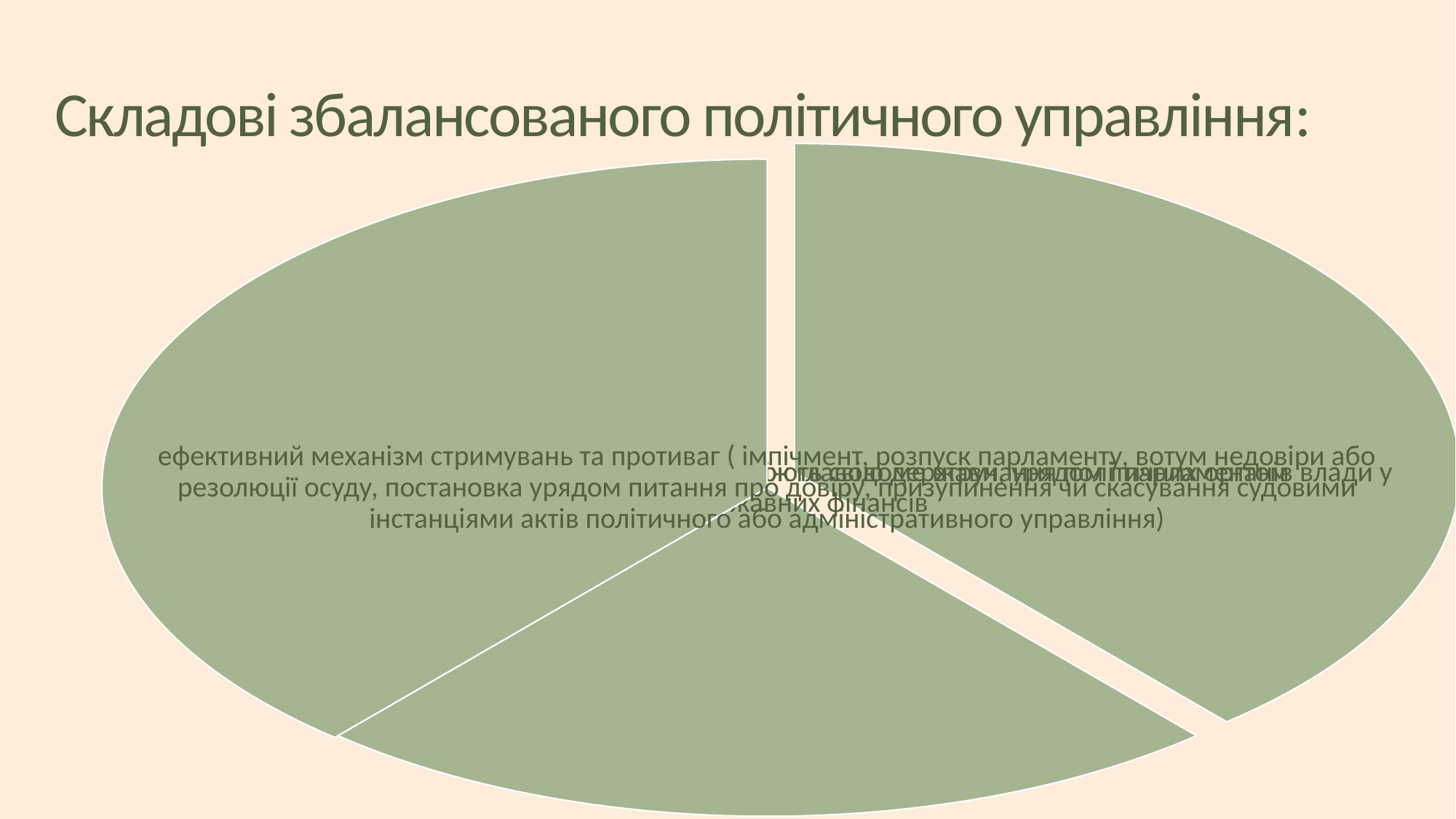

# Складові збалансованого політичного управління:
рівномірний розподіл повноважень між главою держави, урядом і парламентом
наявність конституційних норм, котрі унеможливлюють свідоме втручання політичних органів влади у сферу державних фінансів
ефективний механізм стримувань та противаг ( імпічмент, розпуск парламенту, вотум недовіри або резолюції осуду, постановка урядом питання про довіру, призупинення чи скасування судовими інстанціями актів політичного або адміністративного управління)